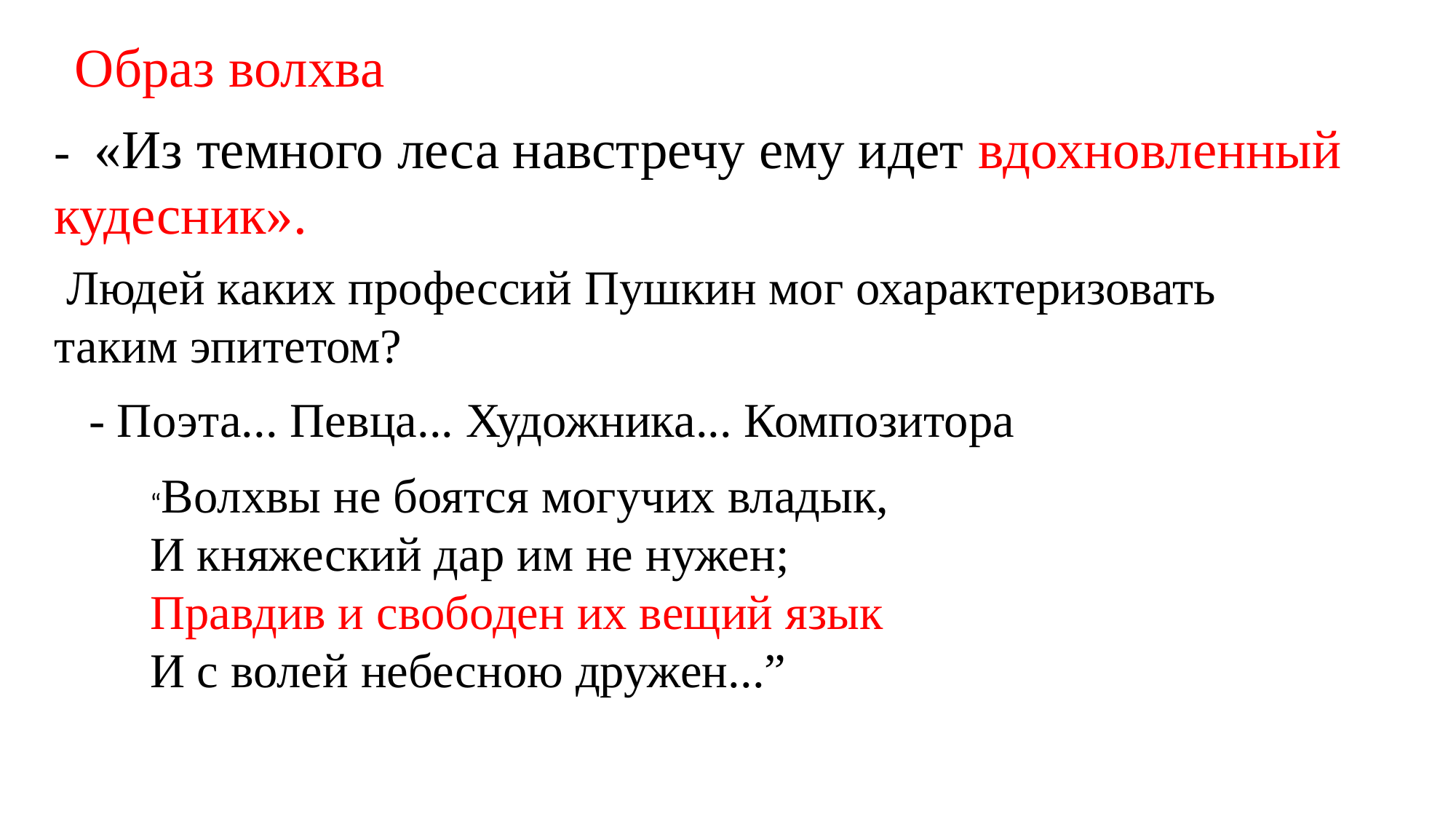

Образ волхва
-  «Из темного леса навстречу ему идет вдохновленный кудесник».

 Людей каких профессий Пушкин мог охарактеризовать таким эпитетом?
- Поэта... Певца... Художника... Композитора
“Волхвы не боятся могучих владык,
И княжеский дар им не нужен;
Правдив и свободен их вещий язык
И с волей небесною дружен...”